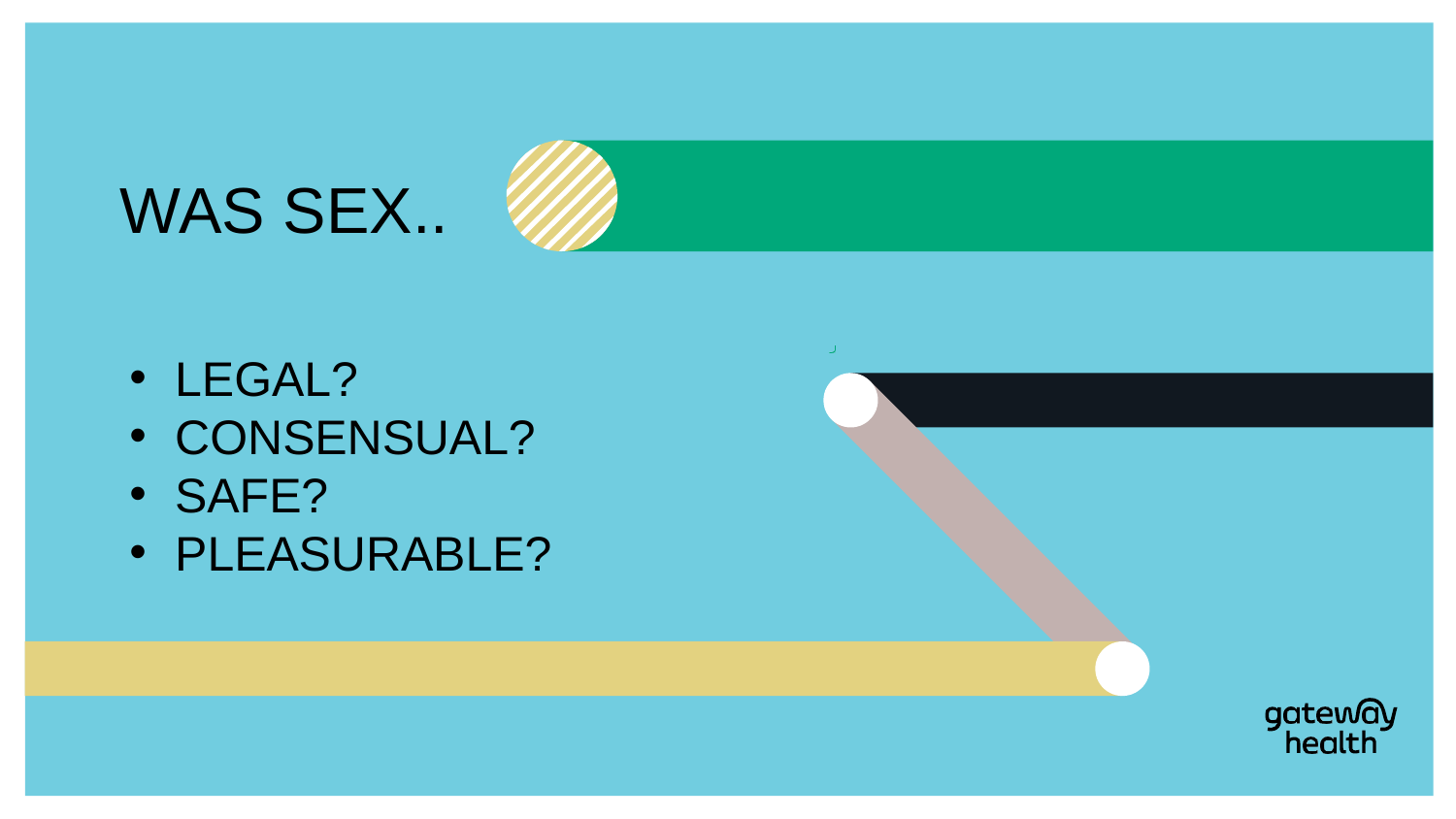

# WAS SEX..
LEGAL?
CONSENSUAL?
SAFE?
PLEASURABLE?